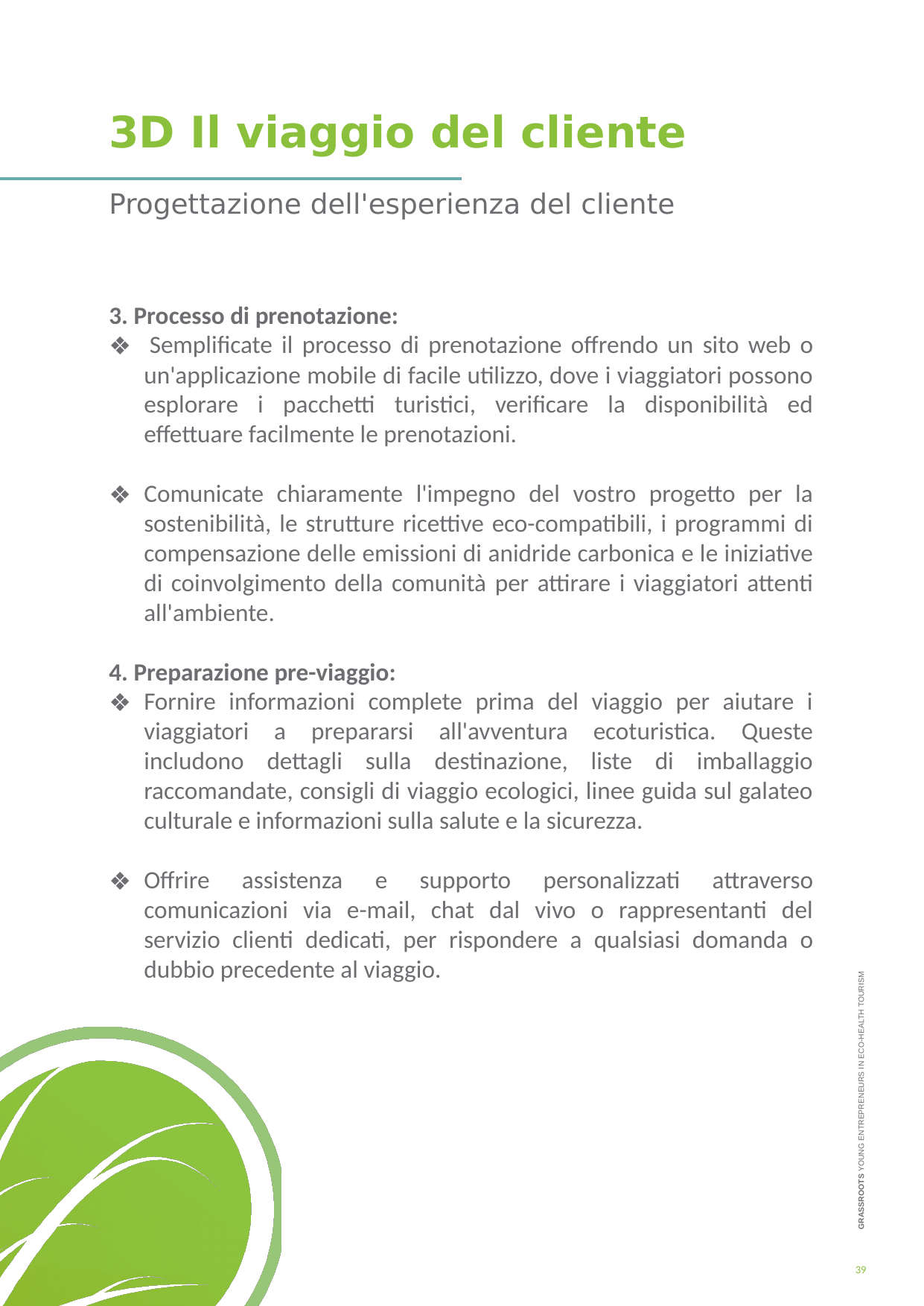

3D Il viaggio del cliente
Progettazione dell'esperienza del cliente
3. Processo di prenotazione:
 Semplificate il processo di prenotazione offrendo un sito web o un'applicazione mobile di facile utilizzo, dove i viaggiatori possono esplorare i pacchetti turistici, verificare la disponibilità ed effettuare facilmente le prenotazioni.

Comunicate chiaramente l'impegno del vostro progetto per la sostenibilità, le strutture ricettive eco-compatibili, i programmi di compensazione delle emissioni di anidride carbonica e le iniziative di coinvolgimento della comunità per attirare i viaggiatori attenti all'ambiente.
4. Preparazione pre-viaggio:
Fornire informazioni complete prima del viaggio per aiutare i viaggiatori a prepararsi all'avventura ecoturistica. Queste includono dettagli sulla destinazione, liste di imballaggio raccomandate, consigli di viaggio ecologici, linee guida sul galateo culturale e informazioni sulla salute e la sicurezza.

Offrire assistenza e supporto personalizzati attraverso comunicazioni via e-mail, chat dal vivo o rappresentanti del servizio clienti dedicati, per rispondere a qualsiasi domanda o dubbio precedente al viaggio.

39